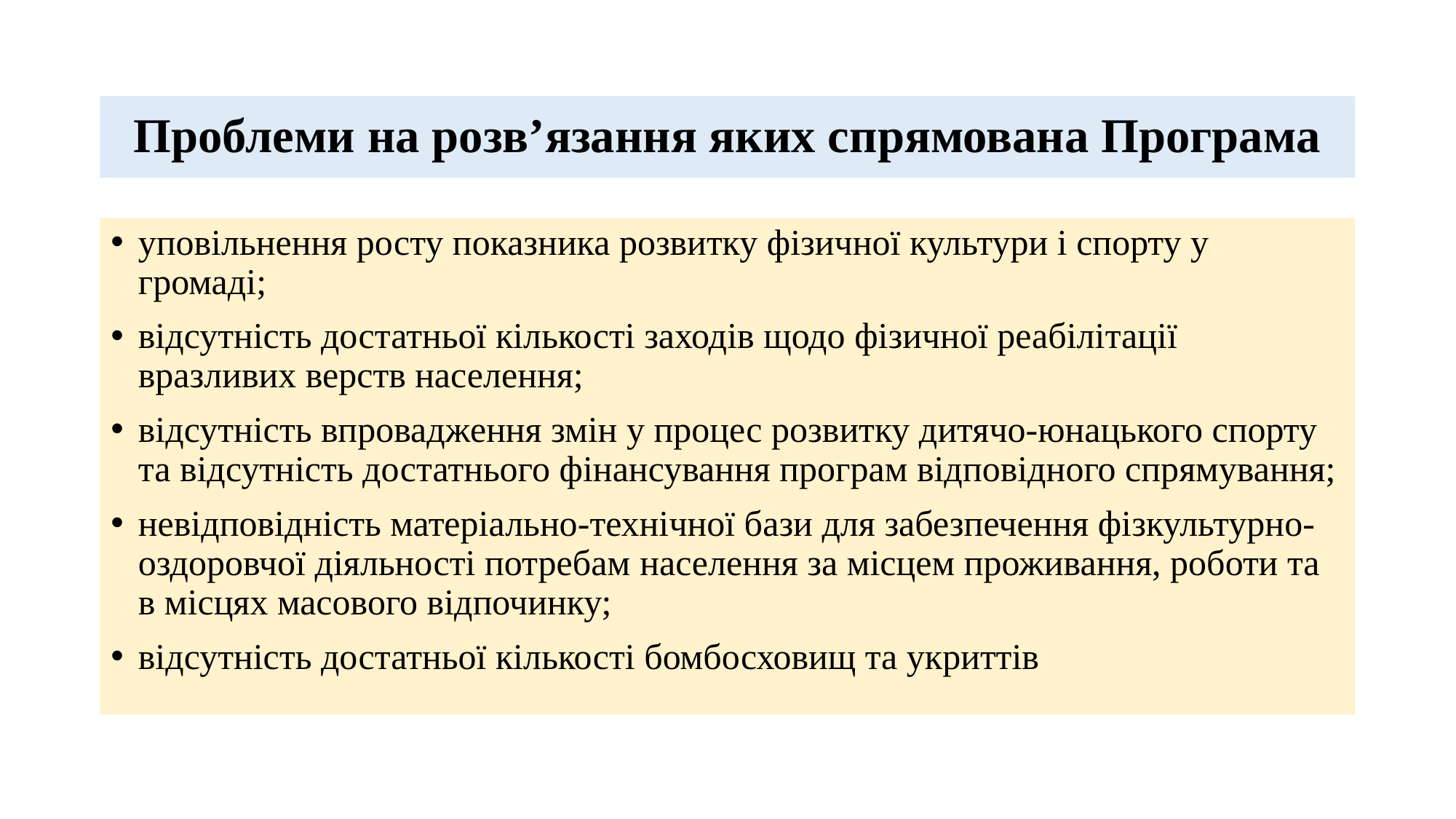

# Проблеми на розв’язання яких спрямована Програма
уповільнення росту показника розвитку фізичної культури і спорту у громаді;
відсутність достатньої кількості заходів щодо фізичної реабілітації вразливих верств населення;
відсутність впровадження змін у процес розвитку дитячо-юнацького спорту та відсутність достатнього фінансування програм відповідного спрямування;
невідповідність матеріально-технічної бази для забезпечення фізкультурно-оздоровчої діяльності потребам населення за місцем проживання, роботи та в місцях масового відпочинку;
відсутність достатньої кількості бомбосховищ та укриттів